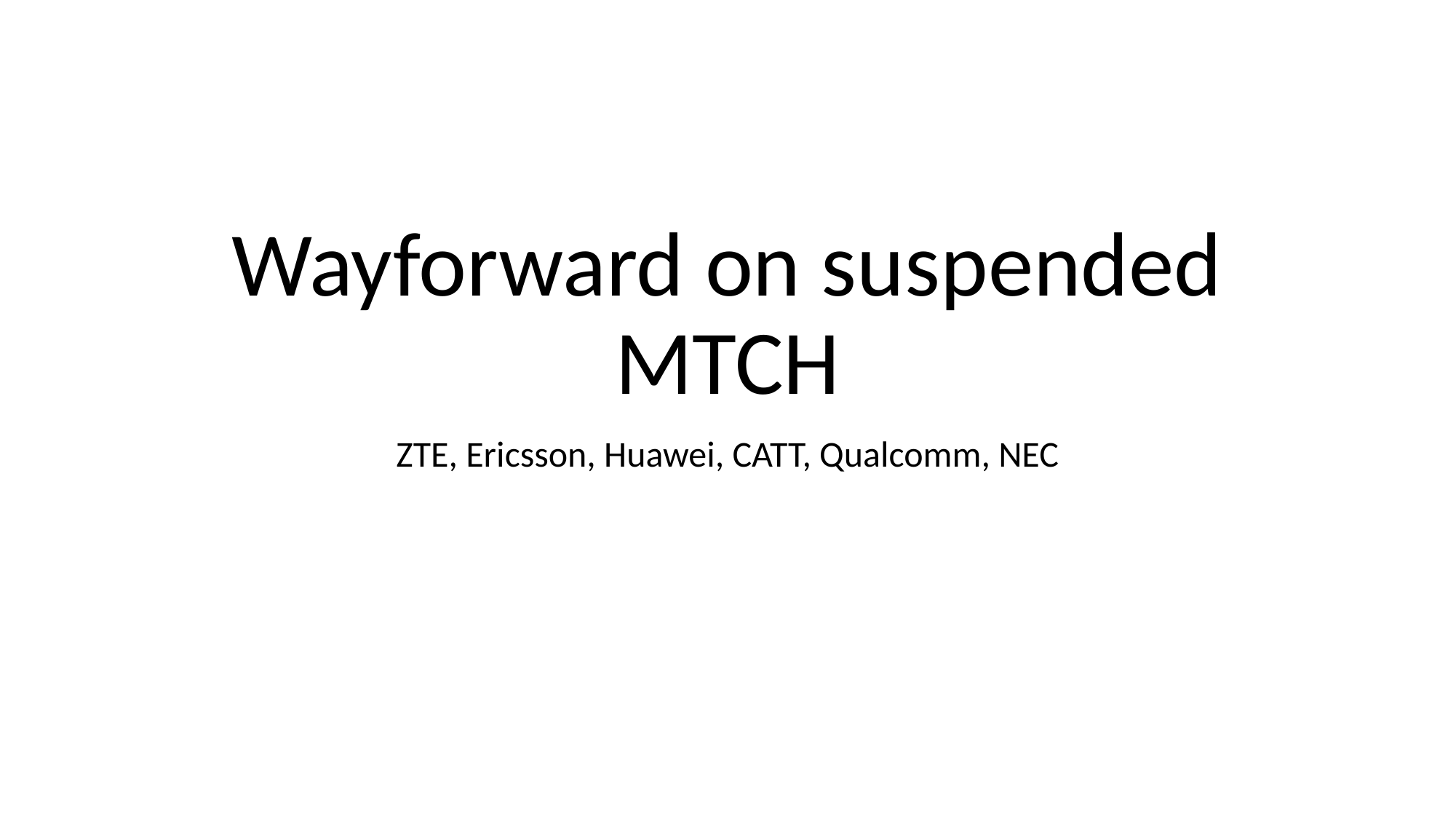

# Wayforward on suspended MTCH
ZTE, Ericsson, Huawei, CATT, Qualcomm, NEC